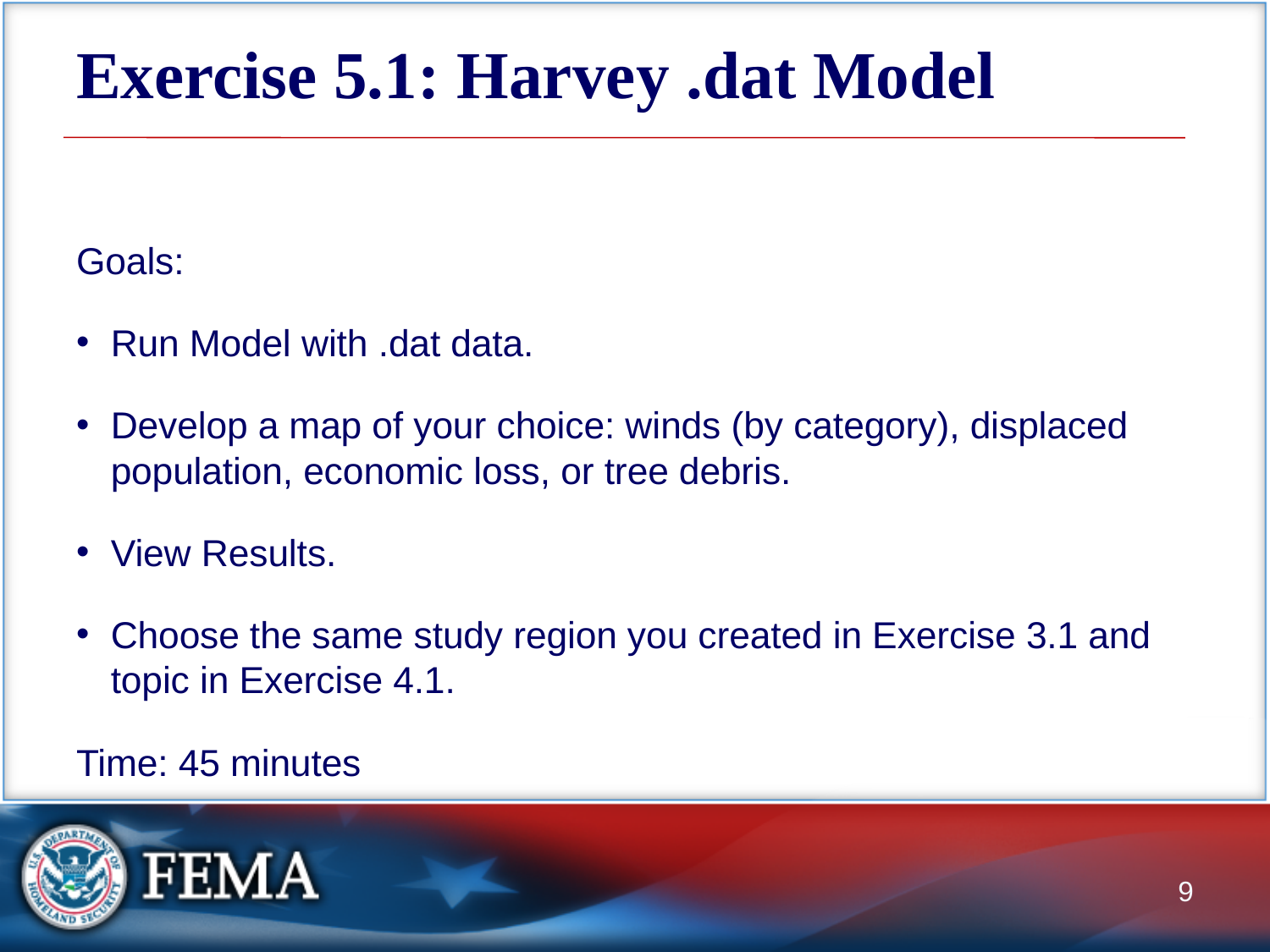

# Exercise 5.1: Harvey .dat Model

Goals:
Run Model with .dat data.
Develop a map of your choice: winds (by category), displaced population, economic loss, or tree debris.
View Results.
Choose the same study region you created in Exercise 3.1 and topic in Exercise 4.1.
Time: 45 minutes
9